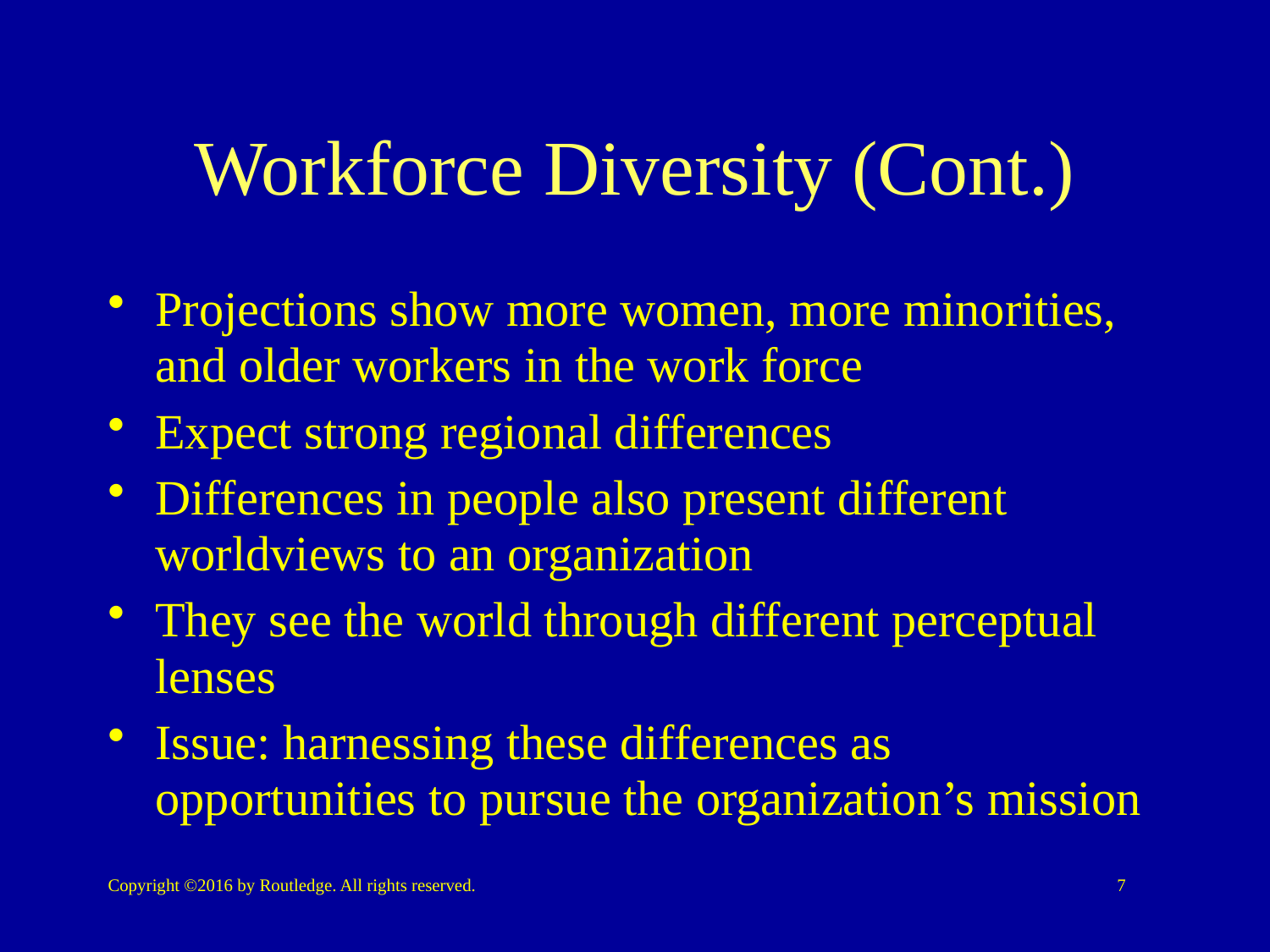

# Workforce Diversity (Cont.)
Projections show more women, more minorities, and older workers in the work force
Expect strong regional differences
Differences in people also present different worldviews to an organization
They see the world through different perceptual lenses
Issue: harnessing these differences as opportunities to pursue the organization’s mission
Copyright ©2016 by Routledge. All rights reserved.

7